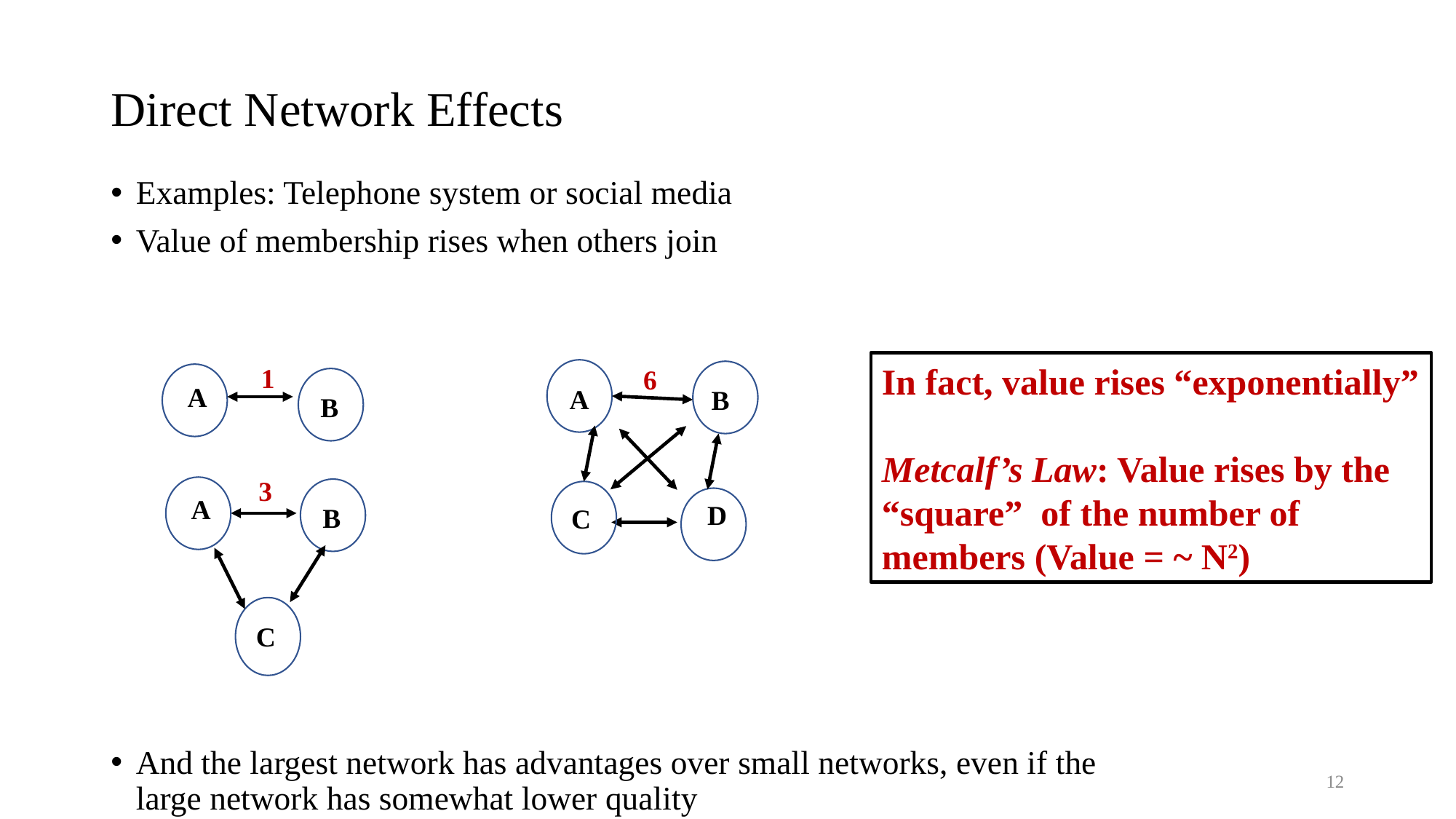

# Direct Network Effects
Examples: Telephone system or social media
Value of membership rises when others join

And the largest network has advantages over small networks, even if the large network has somewhat lower quality
In fact, value rises “exponentially”

Metcalf’s Law: Value rises by the “square”  of the number of members (Value = ~ N2)
1
6

A
A
B
B
3

A

D
B
C

C
12